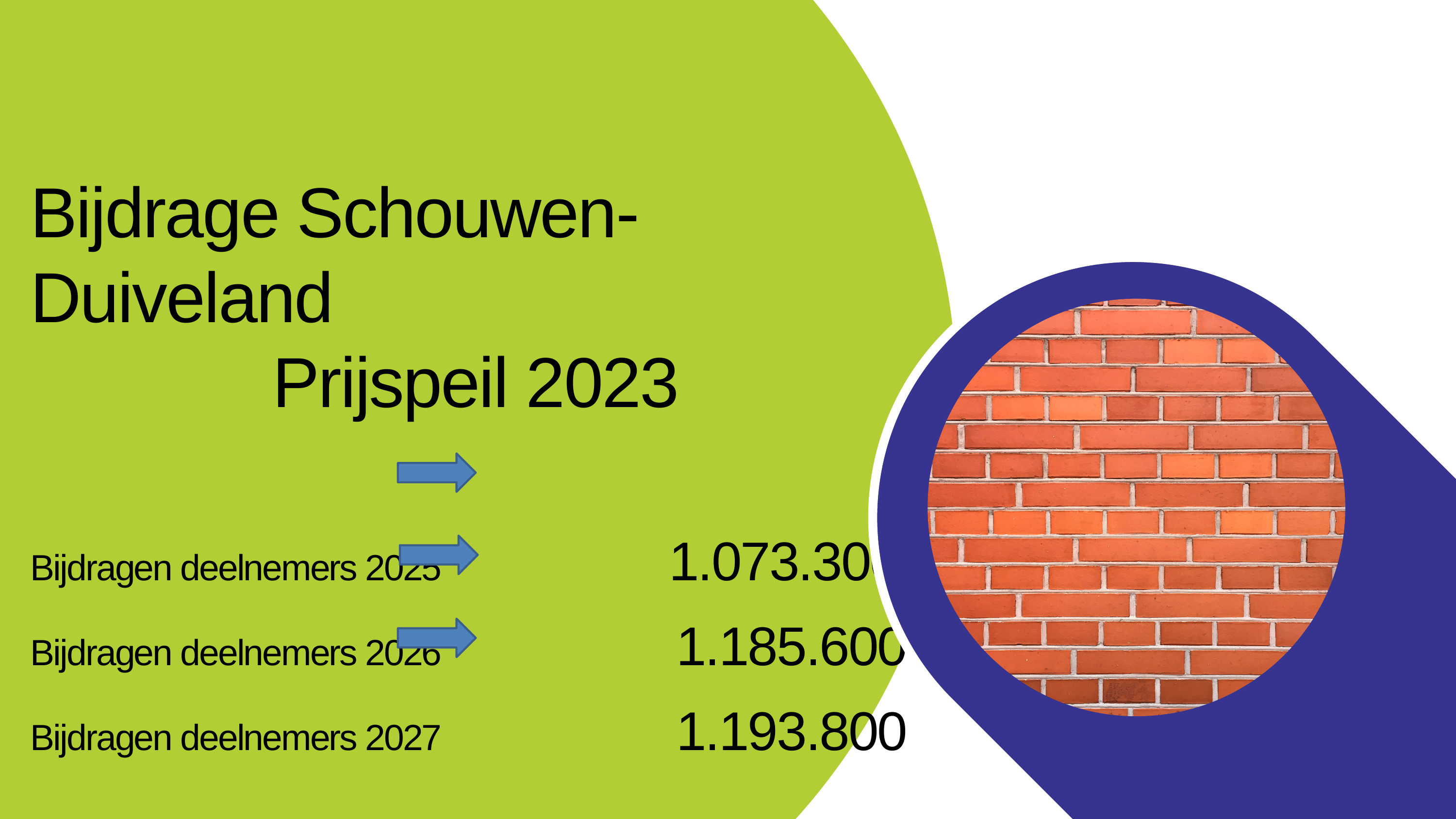

Bijdrage Schouwen-Duiveland
Prijspeil 2023

Bijdragen deelnemers 2025                          1.073.300
Bijdragen deelnemers 2026                           1.185.600
Bijdragen deelnemers 2027                           1.193.800